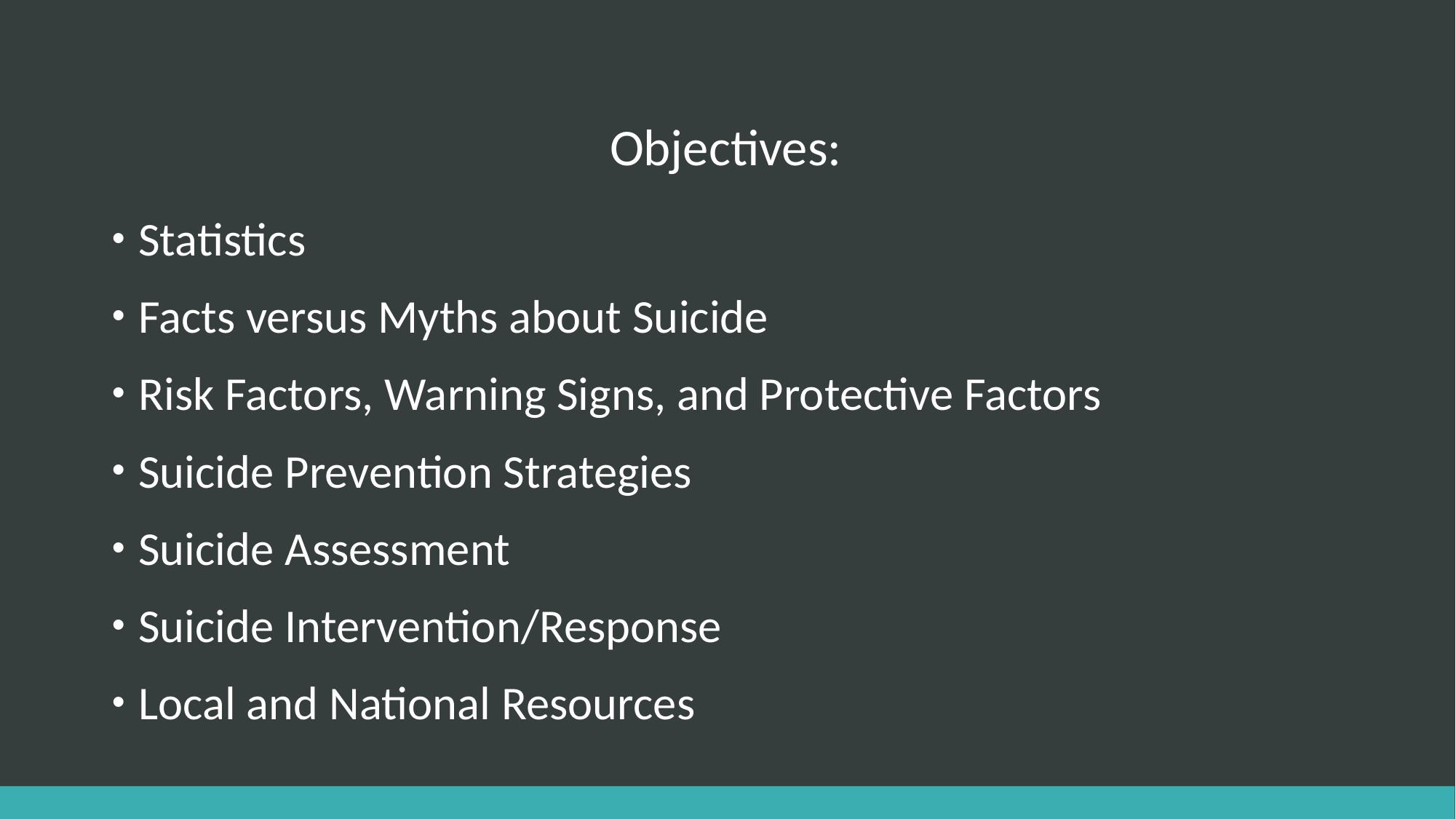

# Objectives:
Statistics
Facts versus Myths about Suicide
Risk Factors, Warning Signs, and Protective Factors
Suicide Prevention Strategies
Suicide Assessment
Suicide Intervention/Response
Local and National Resources